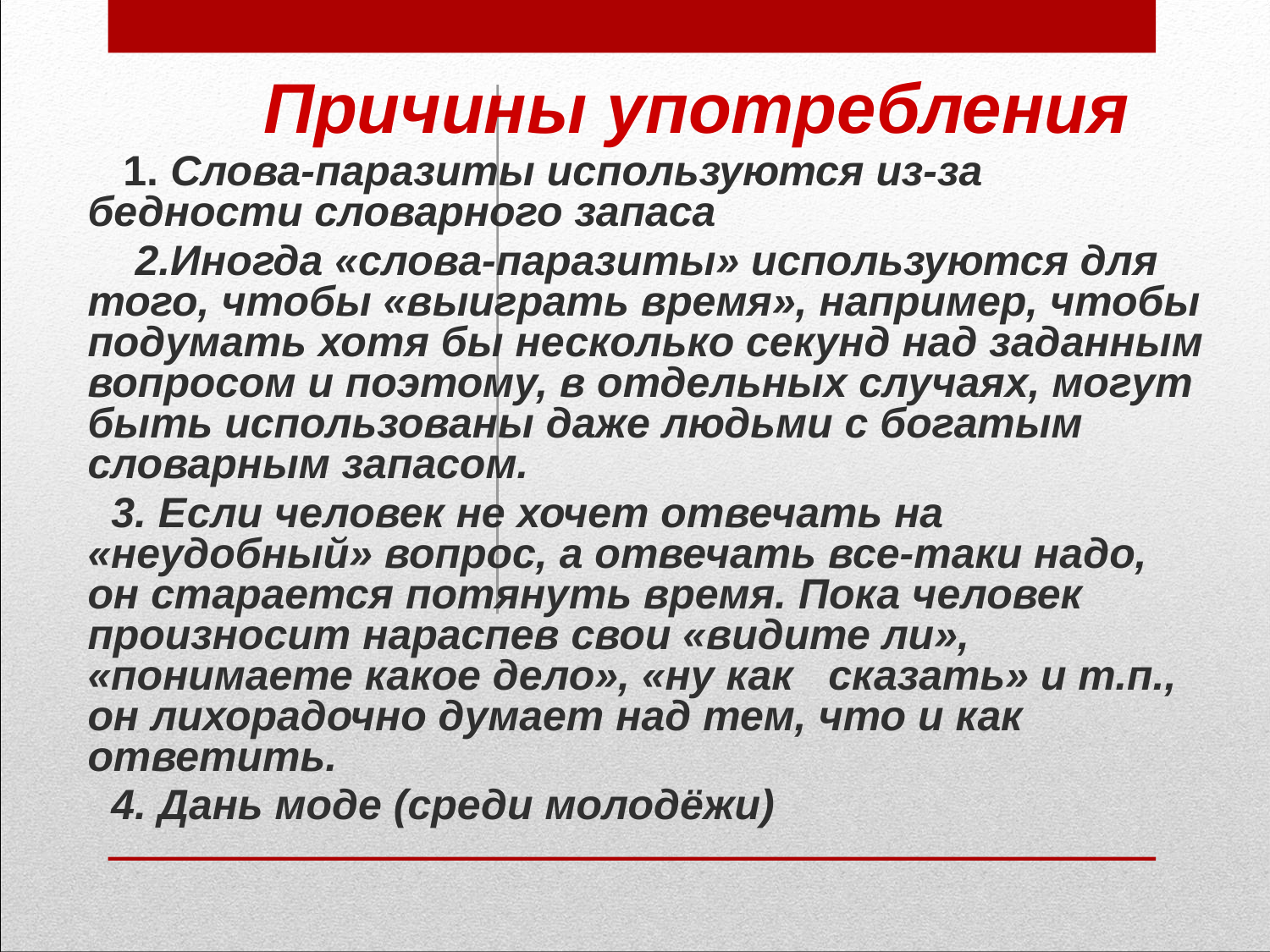

# Причины употребления
   1. Слова-паразиты используются из-за бедности словарного запаса
    2.Иногда «слова-паразиты» используются для того, чтобы «выиграть время», например, чтобы подумать хотя бы несколько секунд над заданным вопросом и поэтому, в отдельных случаях, могут быть использованы даже людьми с богатым словарным запасом.
  3. Если человек не хочет отвечать на «неудобный» вопрос, а отвечать все-таки надо, он старается потянуть время. Пока человек произносит нараспев свои «видите ли», «понимаете какое дело», «ну как   сказать» и т.п., он лихорадочно думает над тем, что и как ответить.
  4. Дань моде (среди молодёжи)